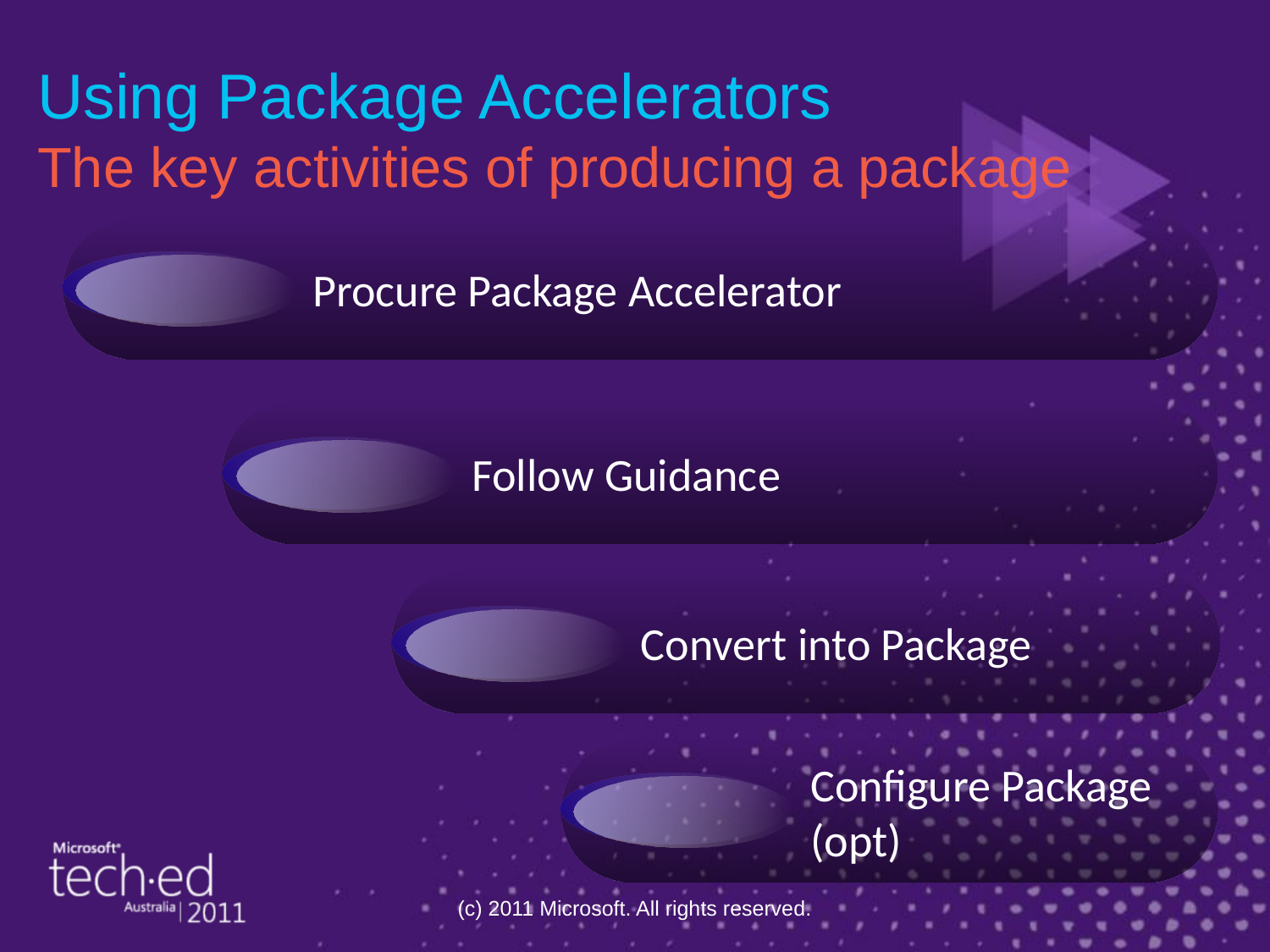

Using Package Accelerators
The key activities of producing a package
Procure Package Accelerator

Follow Guidance

Convert into Package

Configure Package (opt)

(c) 2011 Microsoft. All rights reserved.